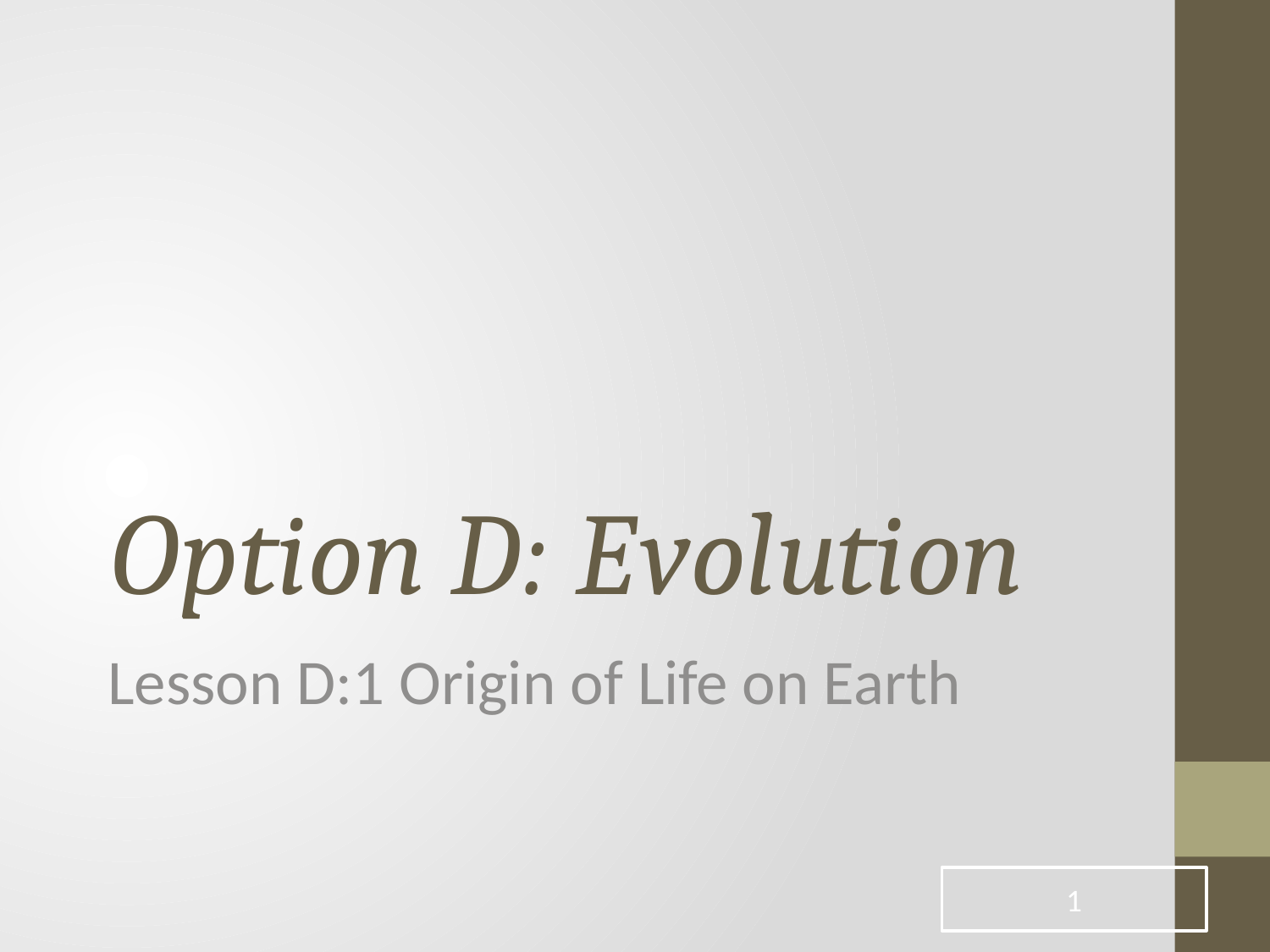

# Option D: Evolution
Lesson D:1 Origin of Life on Earth
1